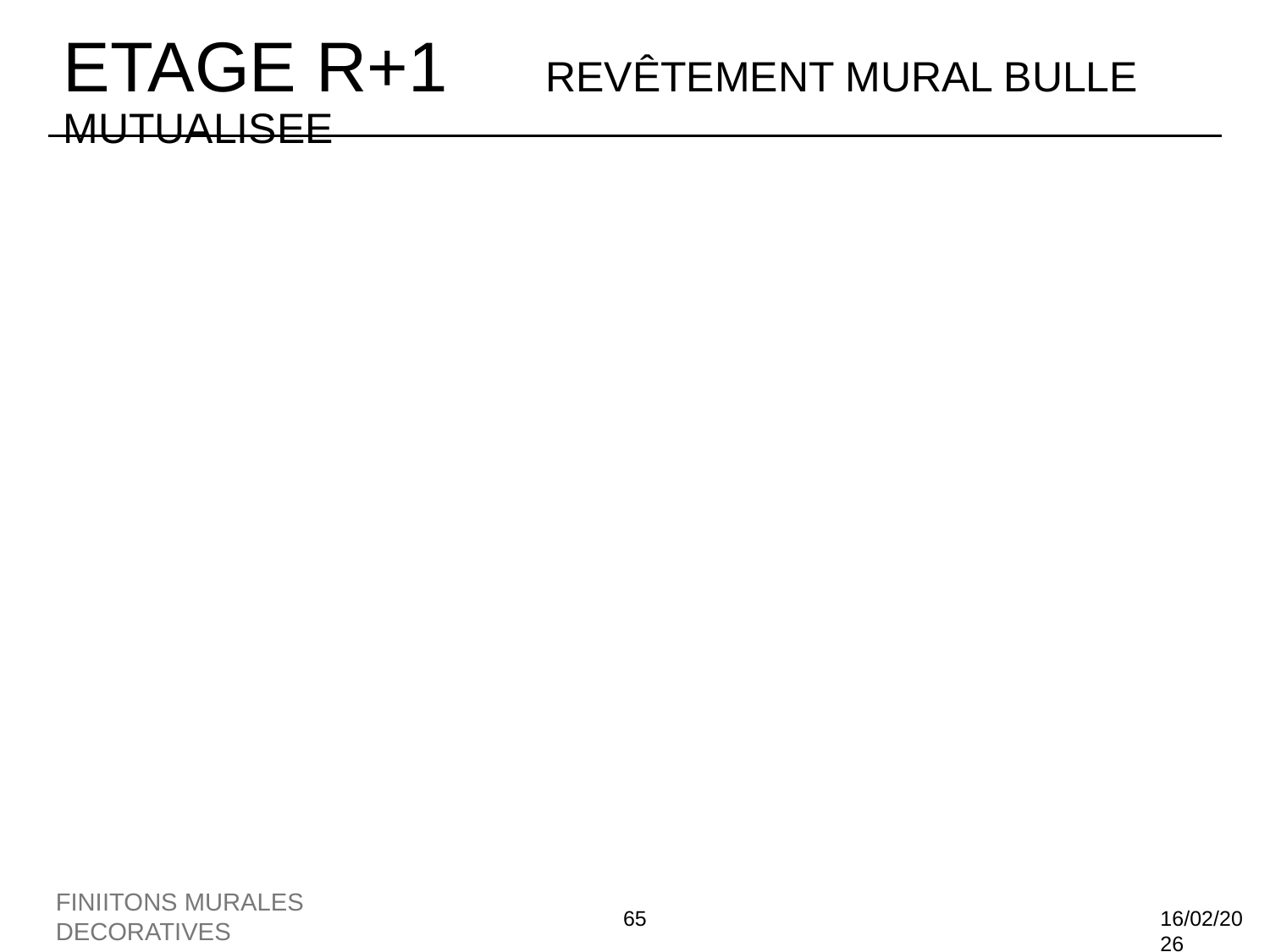

# ETAGE R+1     REVÊTEMENT MURAL BULLE MUTUALISEE
FINIITONS MURALES DECORATIVES